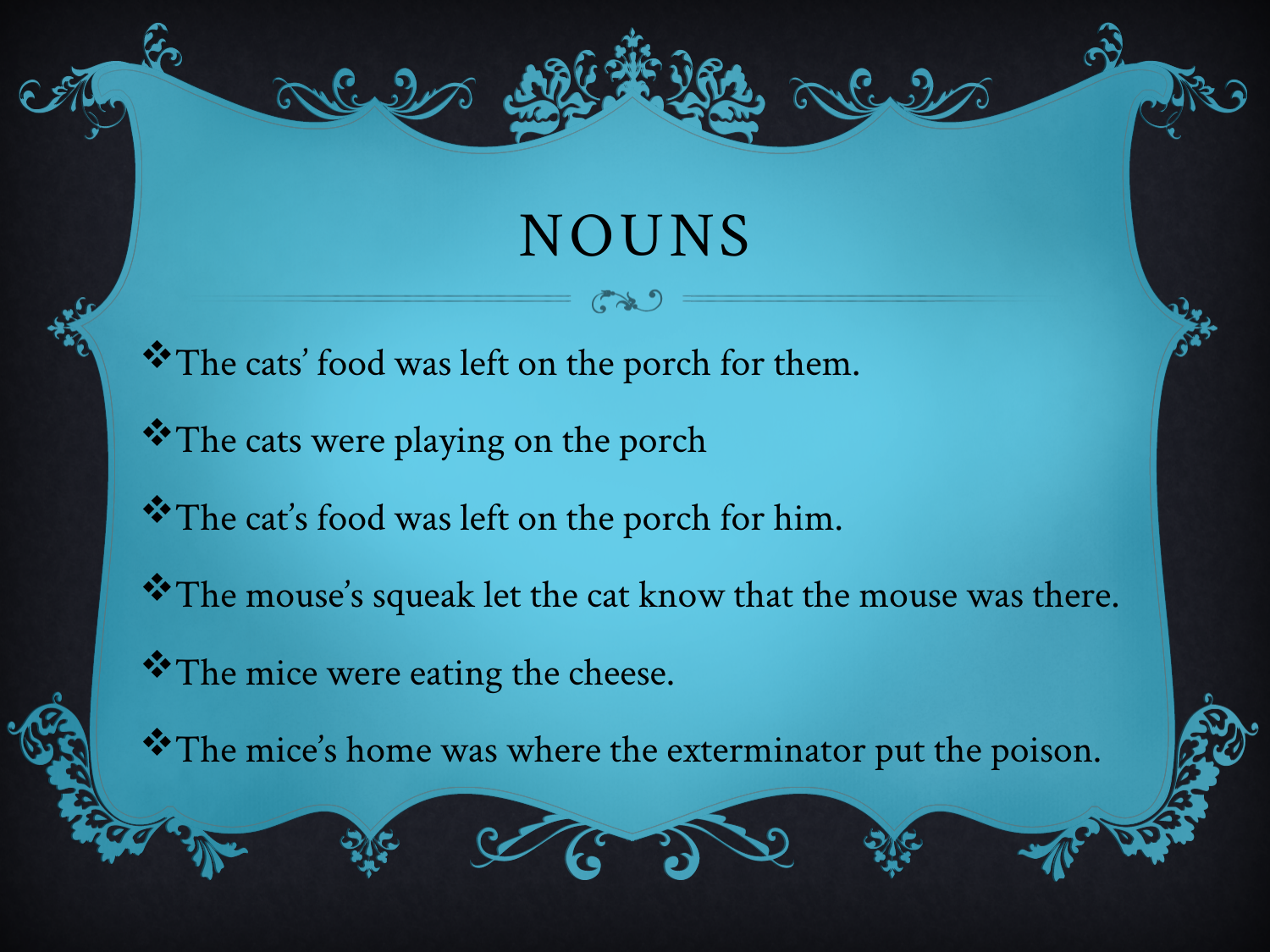

# nouns
The cats’ food was left on the porch for them.
The cats were playing on the porch
The cat’s food was left on the porch for him.
The mouse’s squeak let the cat know that the mouse was there.
The mice were eating the cheese.
The mice’s home was where the exterminator put the poison.